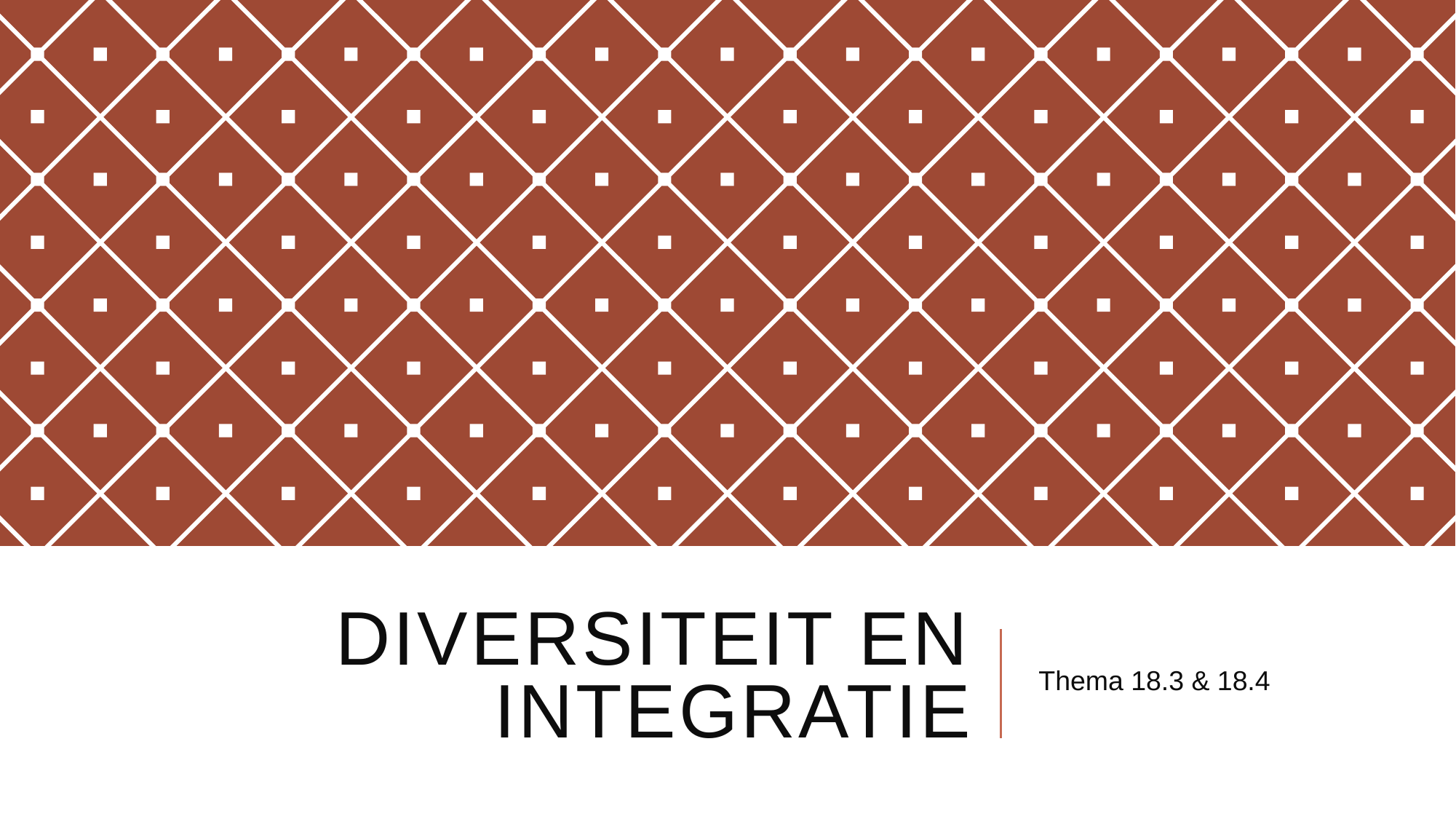

# Diversiteit en integratie
Thema 18.3 & 18.4